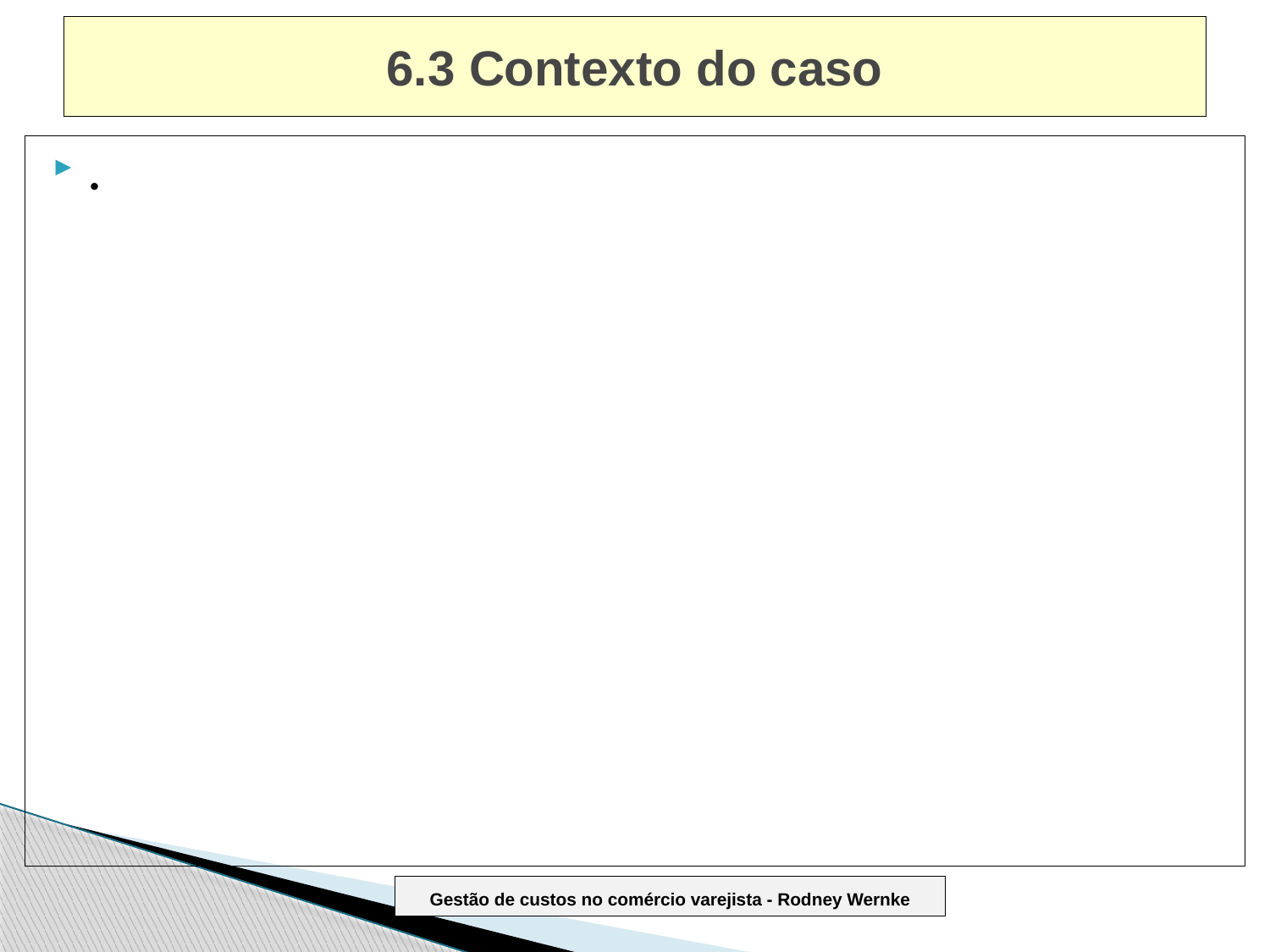

# 6.3 Contexto do caso
.
Gestão de custos no comércio varejista - Rodney Wernke